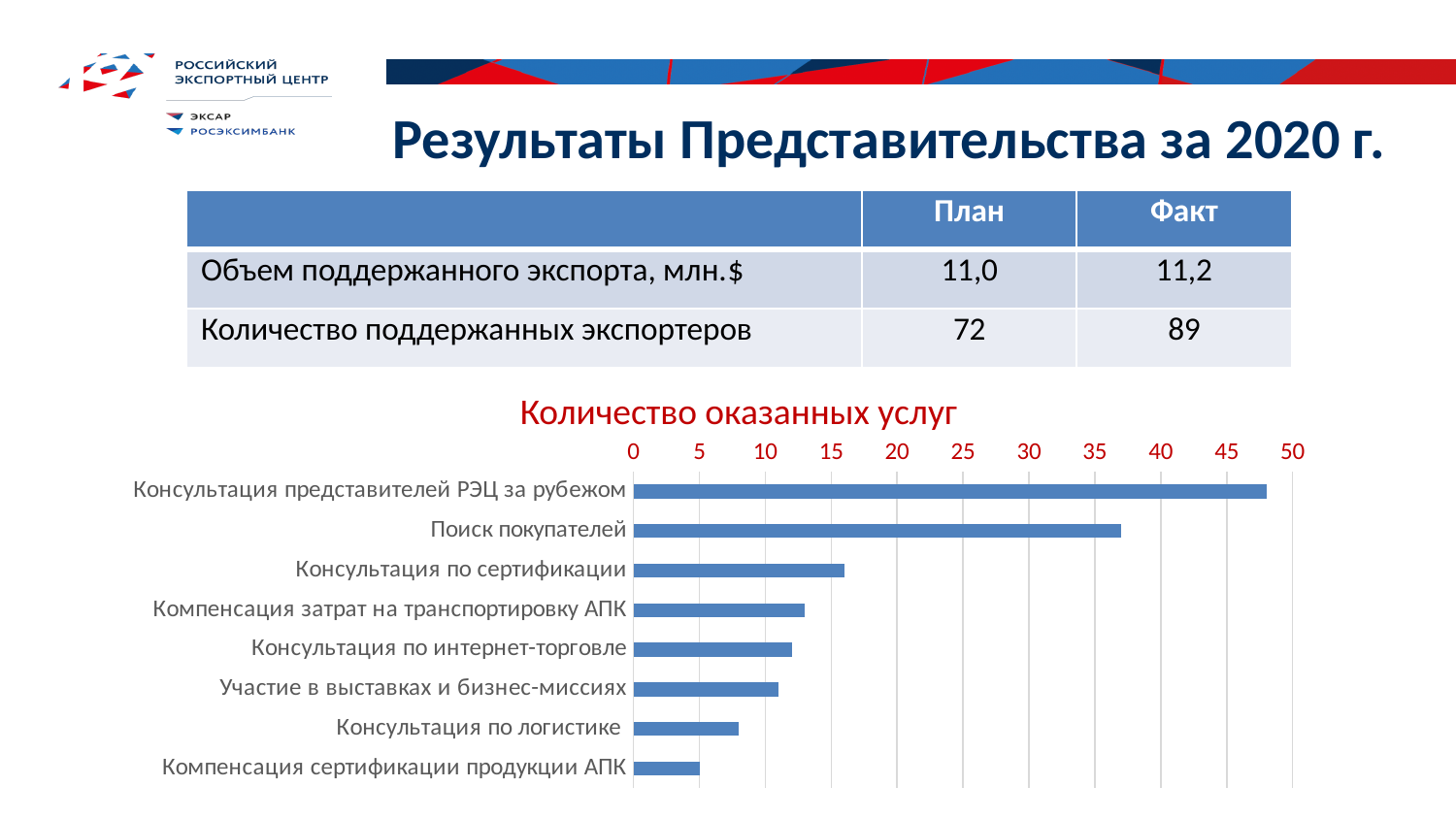

Результаты Представительства за 2020 г.
|  | План | Факт |
| --- | --- | --- |
| Объем поддержанного экспорта, млн.$ | 11,0 | 11,2 |
| Количество поддержанных экспортеров | 72 | 89 |
Количество оказанных услуг

### Chart

| Category | Ряд 3 |
|---|---|
| Консультация представителей РЭЦ за рубежом | 48.0 |
| Поиск покупателей | 37.0 |
| Консультация по сертификации | 16.0 |
| Компенсация затрат на транспортировку АПК | 13.0 |
| Консультация по интернет-торговле | 12.0 |
| Участие в выставках и бизнес-миссиях | 11.0 |
| Консультация по логистике  | 8.0 |
| Компенсация сертификации продукции АПК | 5.0 |